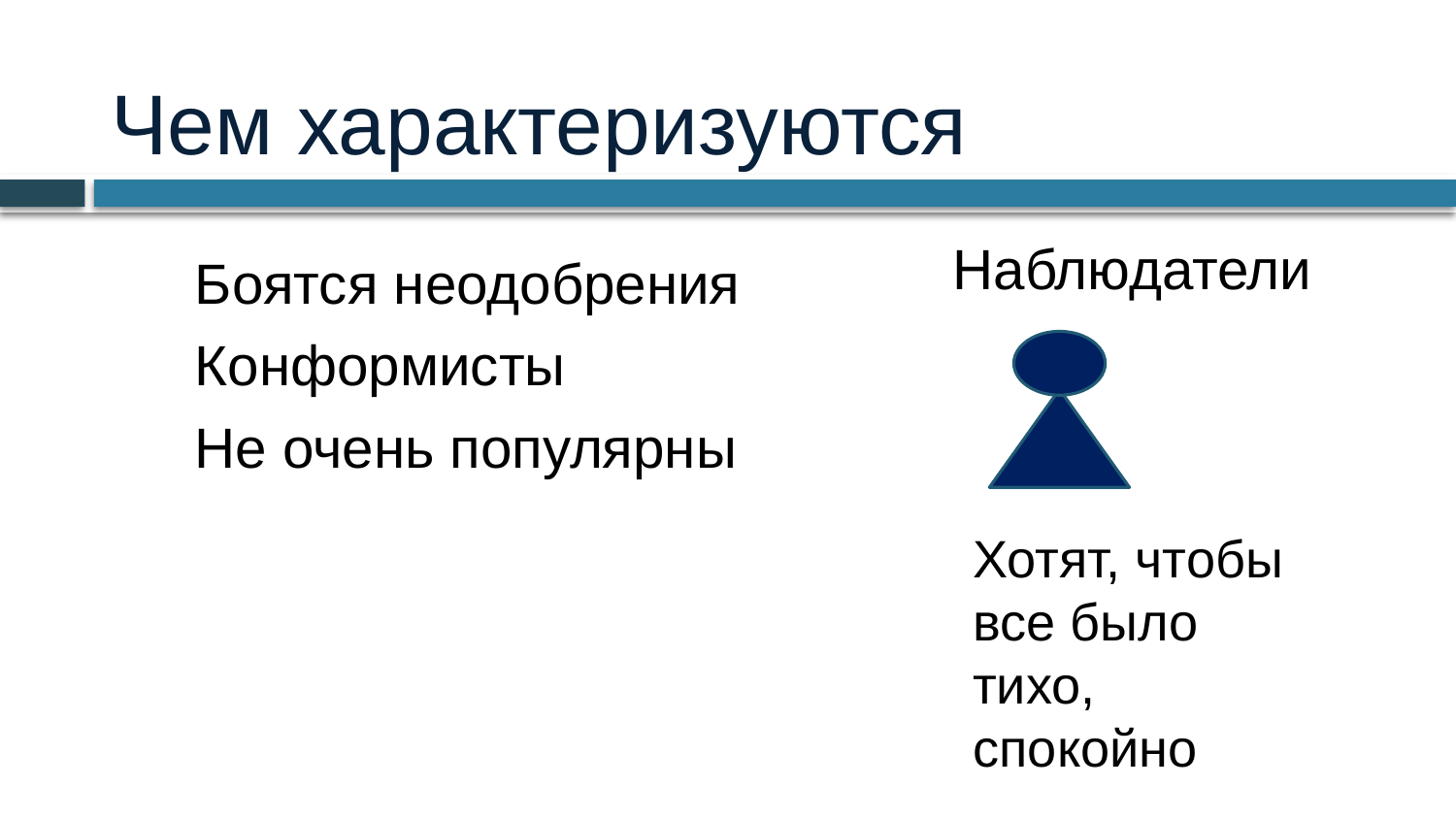

# Чем характеризуются
Наблюдатели

Боятся неодобрения
Конформисты
Не очень популярны

Хотят, чтобы все было тихо, спокойно